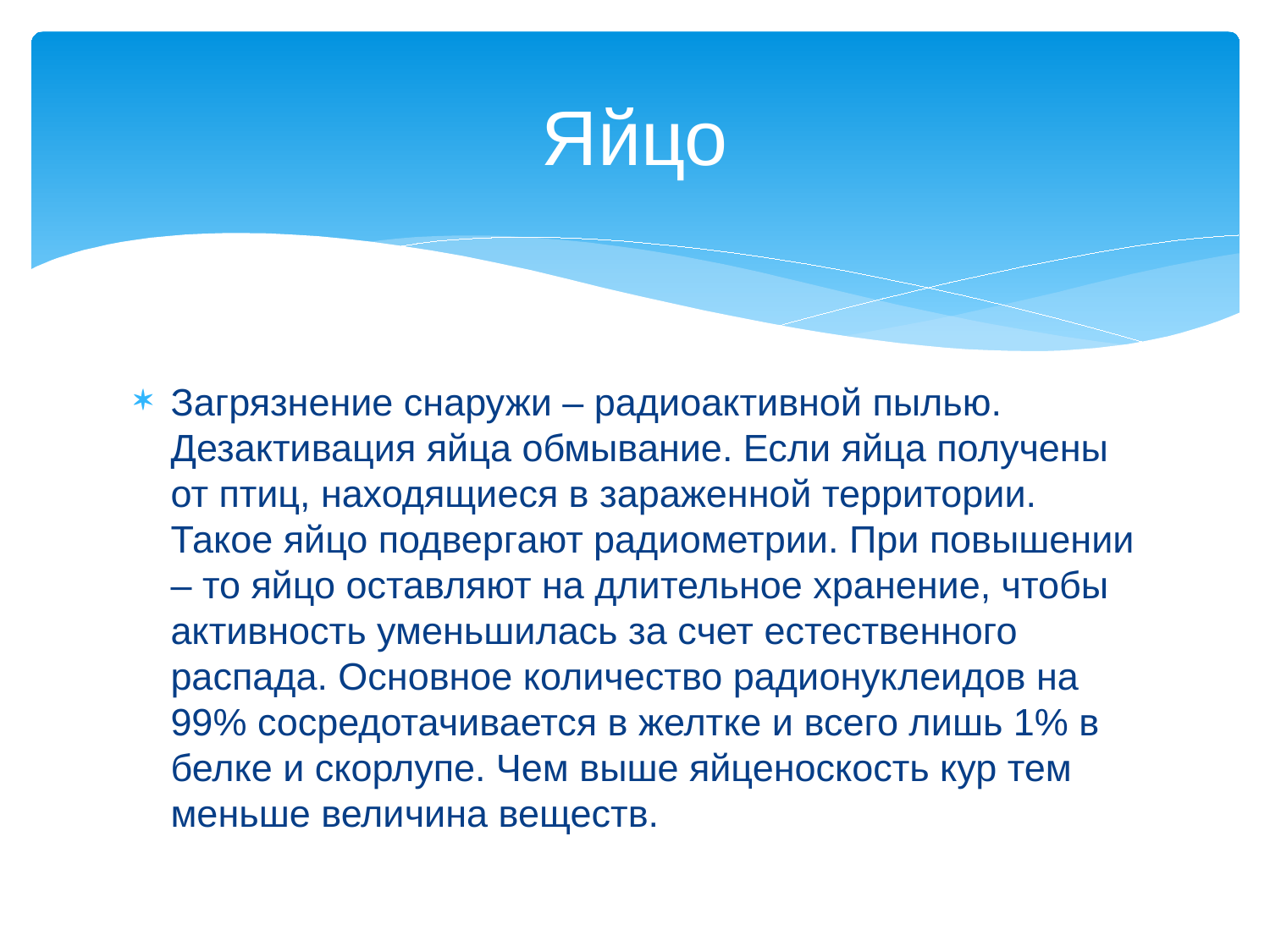

# Яйцо
Загрязнение снаружи – радиоактивной пылью. Дезактивация яйца обмывание. Если яйца получены от птиц, находящиеся в зараженной территории. Такое яйцо подвергают радиометрии. При повышении – то яйцо оставляют на длительное хранение, чтобы активность уменьшилась за счет естественного распада. Основное количество радионуклеидов на 99% сосредотачивается в желтке и всего лишь 1% в белке и скорлупе. Чем выше яйценоскость кур тем меньше величина веществ.